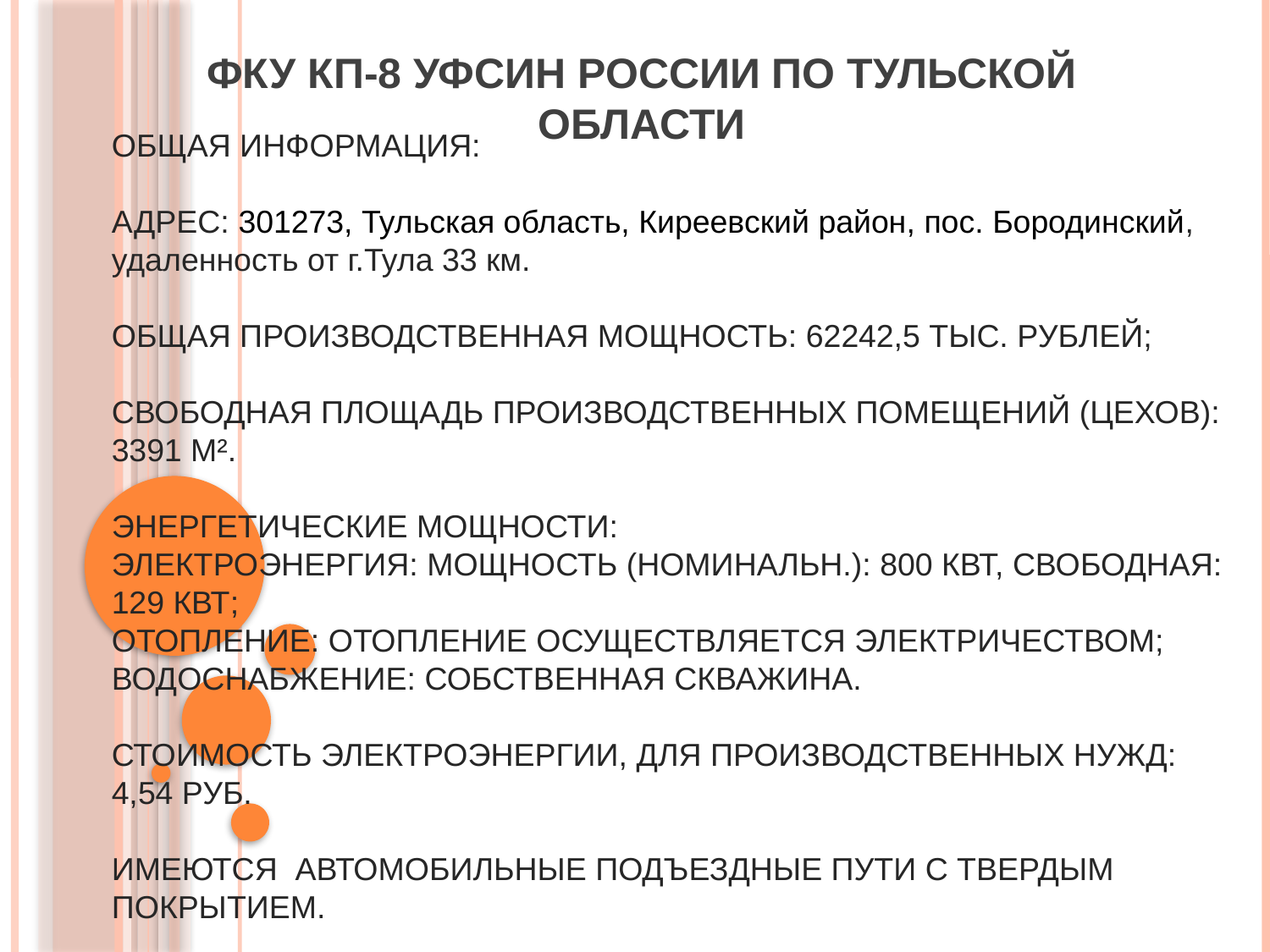

# ФКУ КП-8 УФСИН России по Тульской области
Общая информация:

Адрес: 301273, Тульская область, Киреевский район, пос. Бородинский, удаленность от г.Тула 33 км.

Общая производственная мощность: 62242,5 тыс. рублей;

Свободная площадь производственных помещений (цехов): 3391 м².

Энергетические мощности:
Электроэнергия: Мощность (номинальн.): 800 кВт, свободная: 129 кВт;
Отопление: отопление осуществляется электричеством;
Водоснабжение: собственная скважина.

Стоимость электроэнергии, для производственных нужд: 4,54 руб.

Имеются  автомобильные подъездные пути с твердым покрытием.